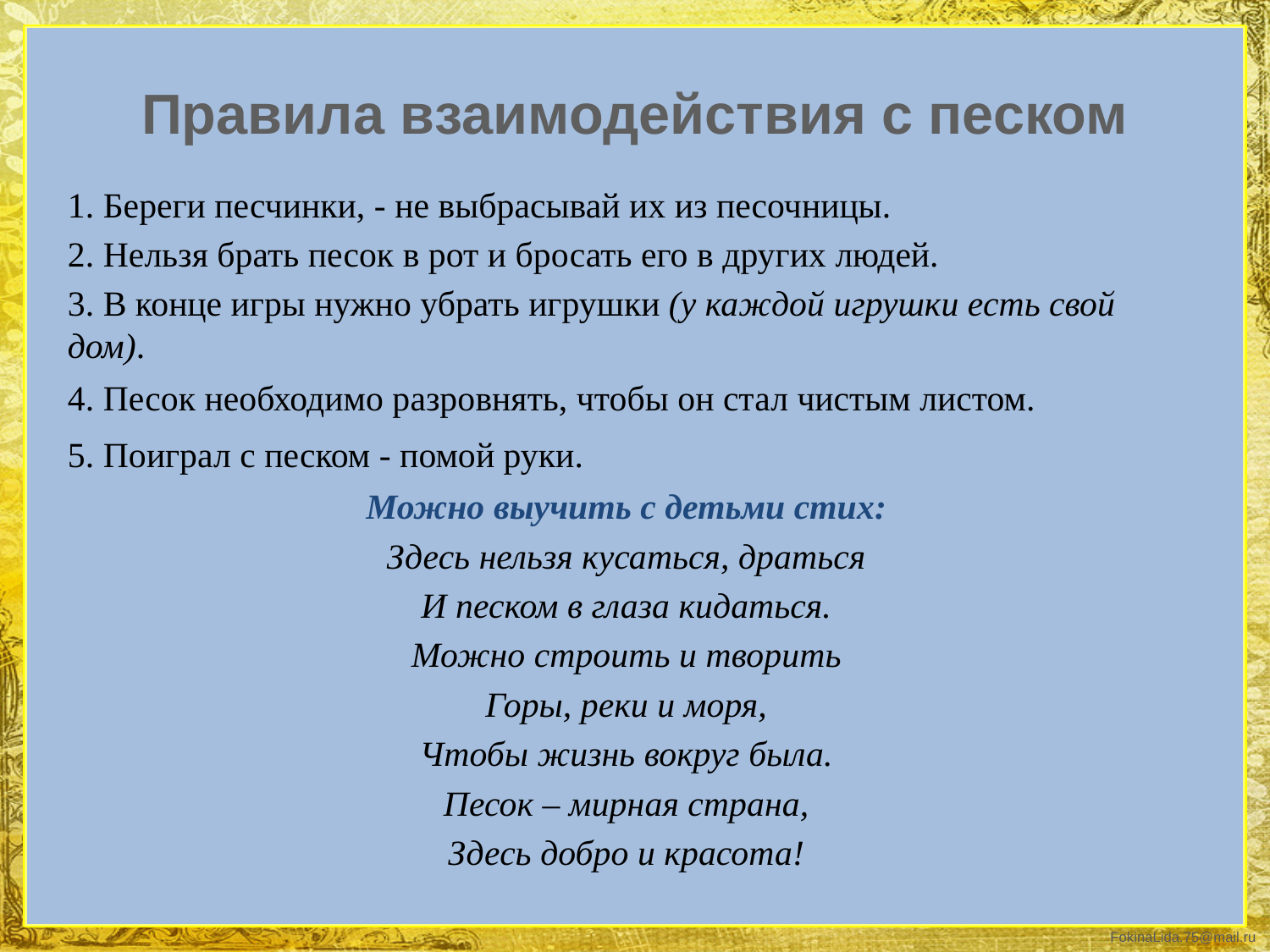

# Правила взаимодействия с песком
1. Береги песчинки, - не выбрасывай их из песочницы.
2. Нельзя брать песок в рот и бросать его в других людей.
3. В конце игры нужно убрать игрушки (у каждой игрушки есть свой дом).
4. Песок необходимо разровнять, чтобы он стал чистым листом. 5. Поиграл с песком - помой руки.
Можно выучить с детьми стих:
Здесь нельзя кусаться, драться
И песком в глаза кидаться.
Можно строить и творить
Горы, реки и моря,
Чтобы жизнь вокруг была.
Песок – мирная страна,
Здесь добро и красота!